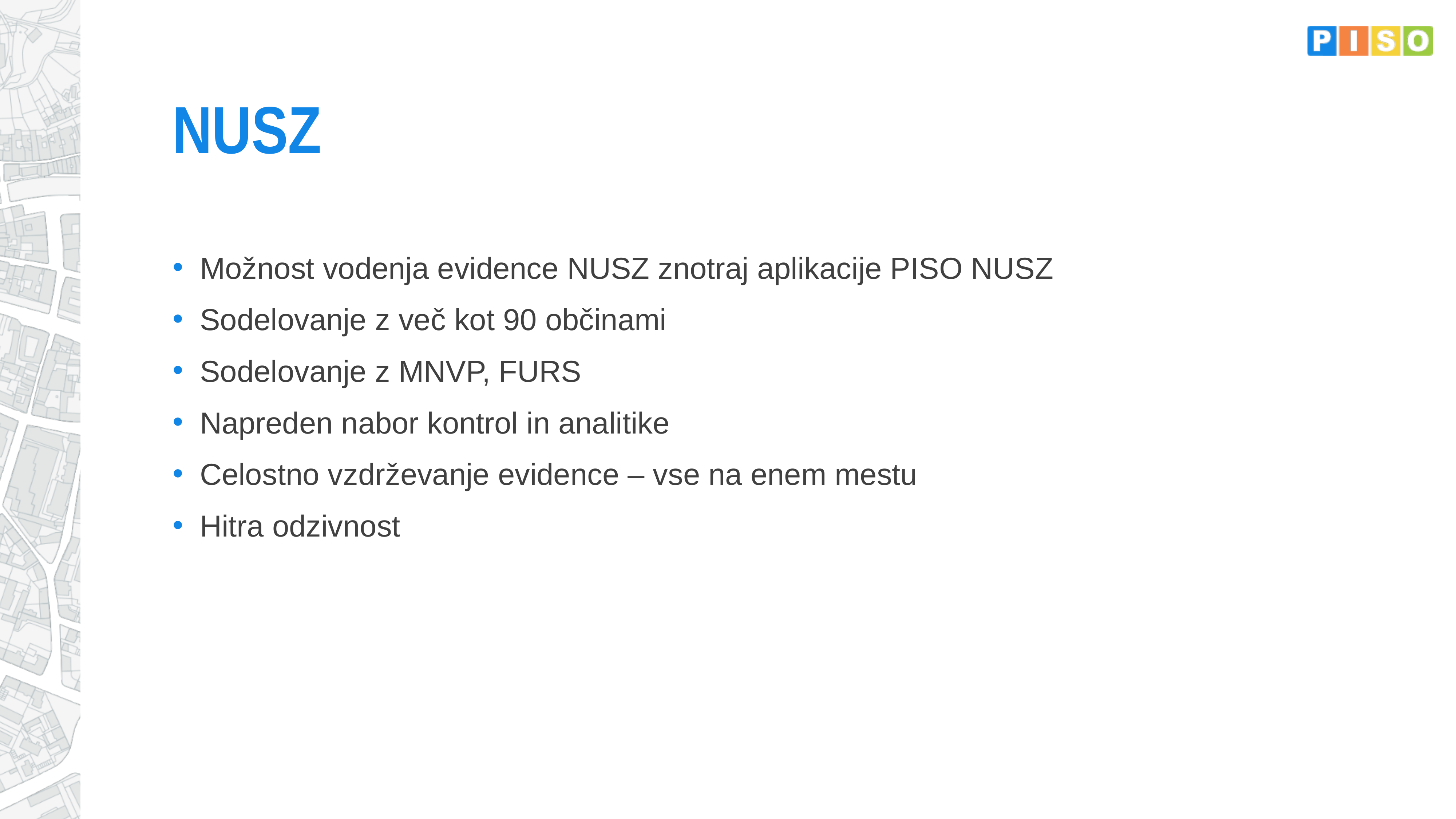

# NUSZ

Možnost vodenja evidence NUSZ znotraj aplikacije PISO NUSZ
Sodelovanje z več kot 90 občinami
Sodelovanje z MNVP, FURS
Napreden nabor kontrol in analitike
Celostno vzdrževanje evidence – vse na enem mestu
Hitra odzivnost